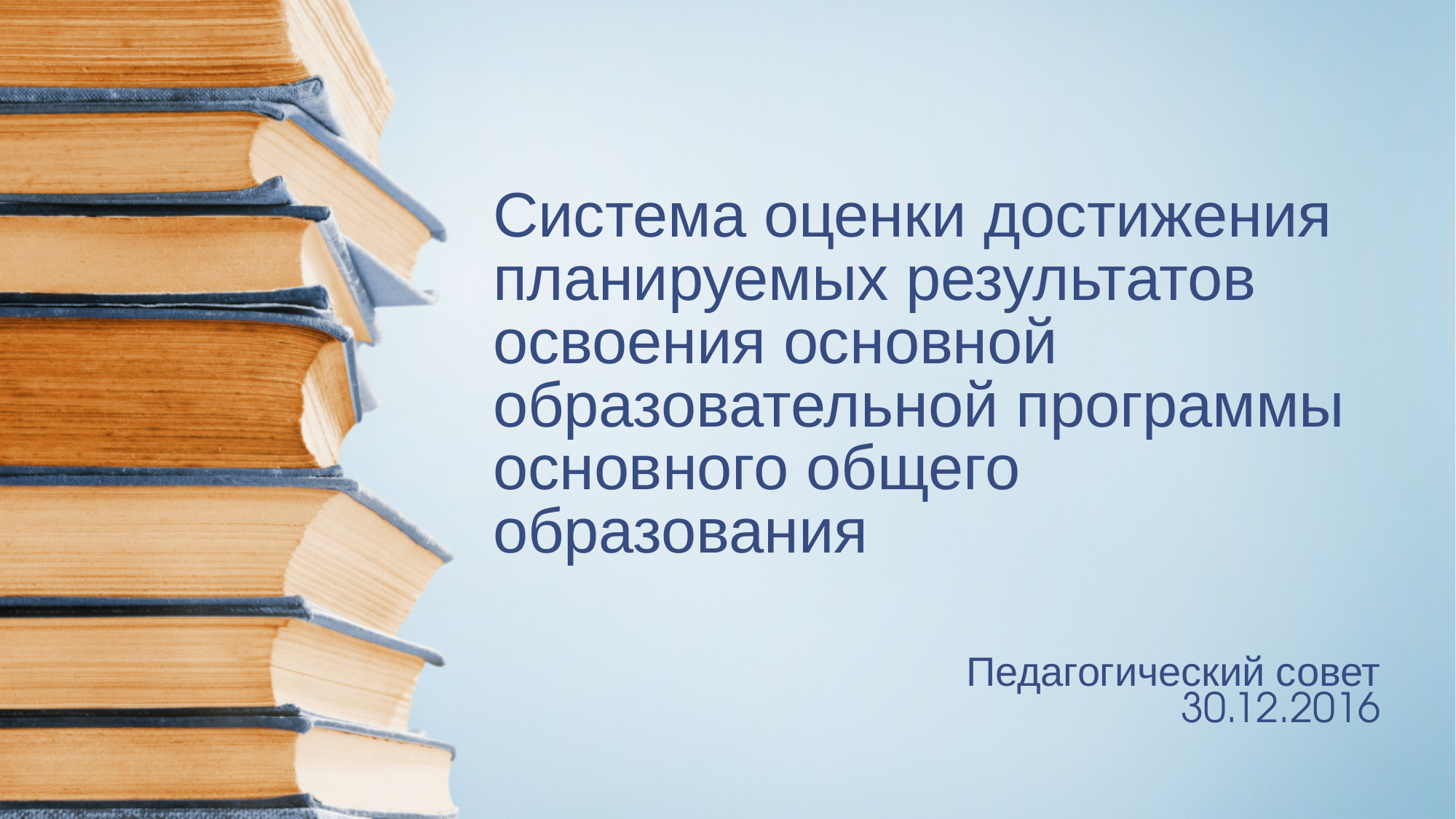

# Система оценки достижения планируемых результатов освоения основной образовательной программы основного общего образования
Педагогический совет
30.12.2016